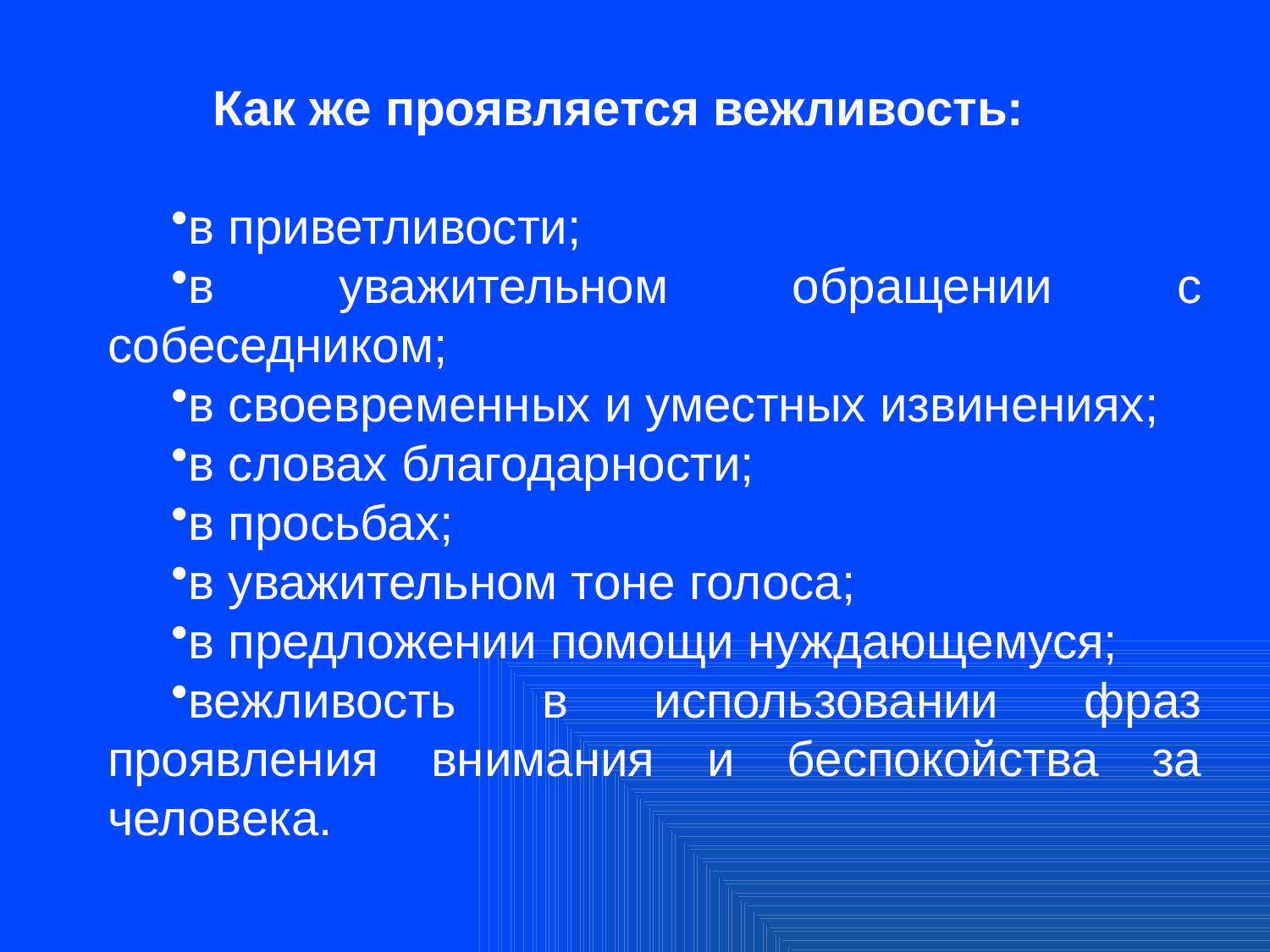

Как же проявляется вежливость:

в приветливости;
в уважительном обращении с собеседником;
в своевременных и уместных извинениях;
в словах благодарности;
в просьбах;
в уважительном тоне голоса;
в предложении помощи нуждающемуся;
вежливость в использовании фраз проявления внимания и беспокойства за человека.